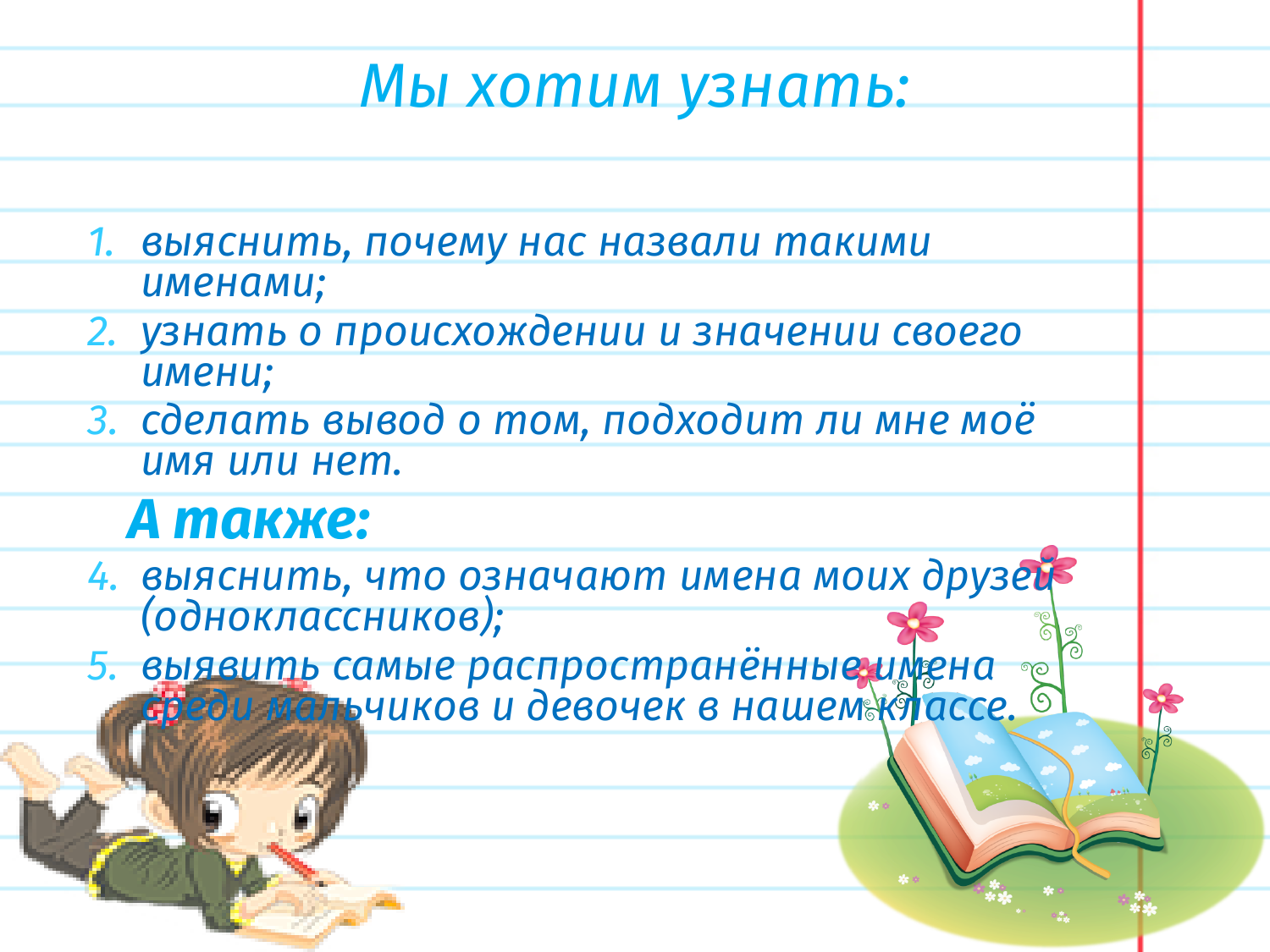

# Мы хотим узнать:

выяснить, почему нас назвали такими именами;
узнать о происхождении и значении своего имени;
сделать вывод о том, подходит ли мне моё имя или нет.
     А также:
выяснить, что означают имена моих друзей (одноклассников);
выявить самые распространённые имена среди мальчиков и девочек в нашем классе.